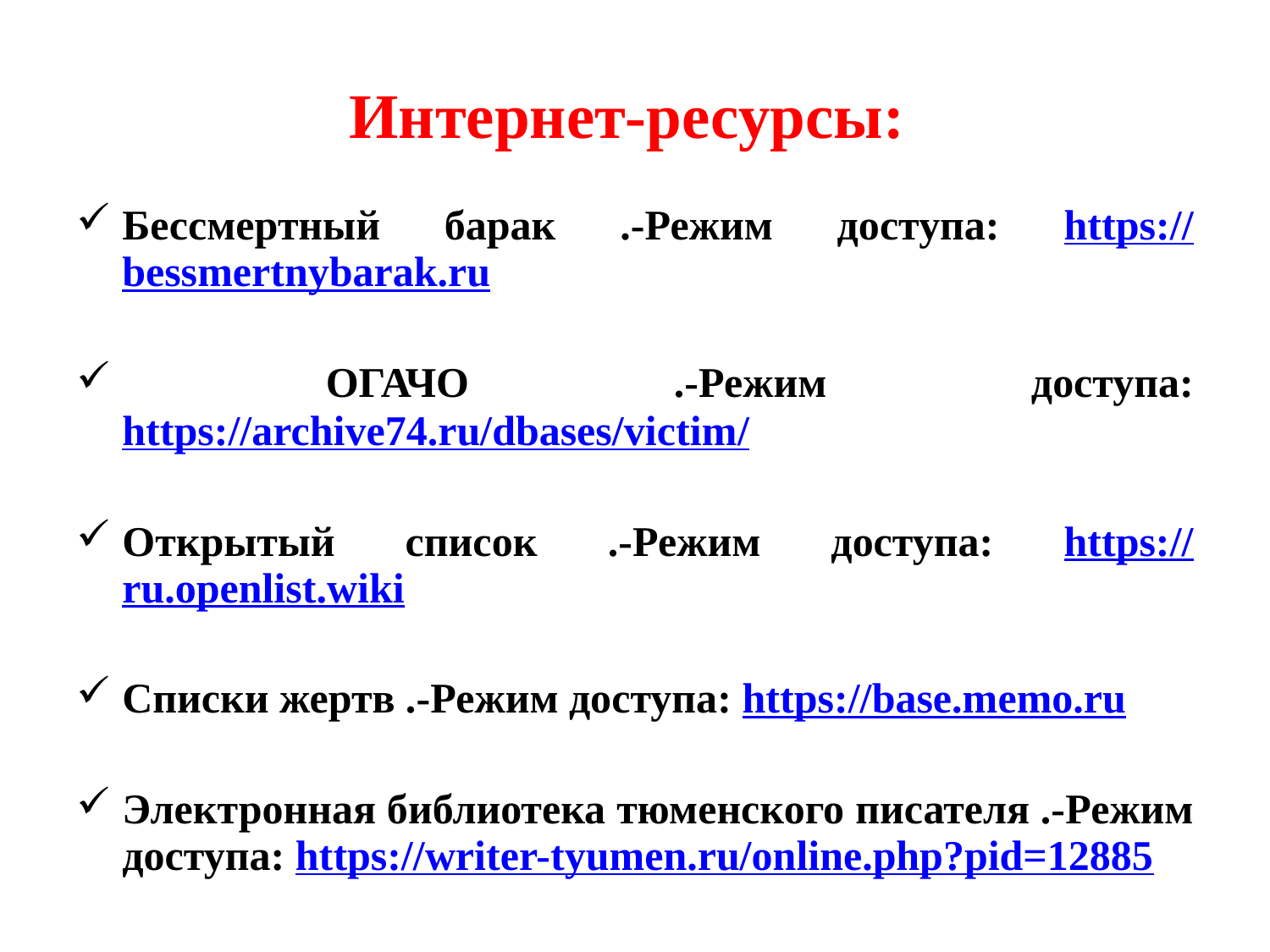

# Интернет-ресурсы:
Бессмертный барак .-Режим доступа: https://bessmertnybarak.ru

 ОГАЧО .-Режим доступа: https://archive74.ru/dbases/victim/

Открытый список .-Режим доступа: https://ru.openlist.wiki

Списки жертв .-Режим доступа: https://base.memo.ru

Электронная библиотека тюменского писателя .-Режим доступа: https://writer-tyumen.ru/online.php?pid=12885